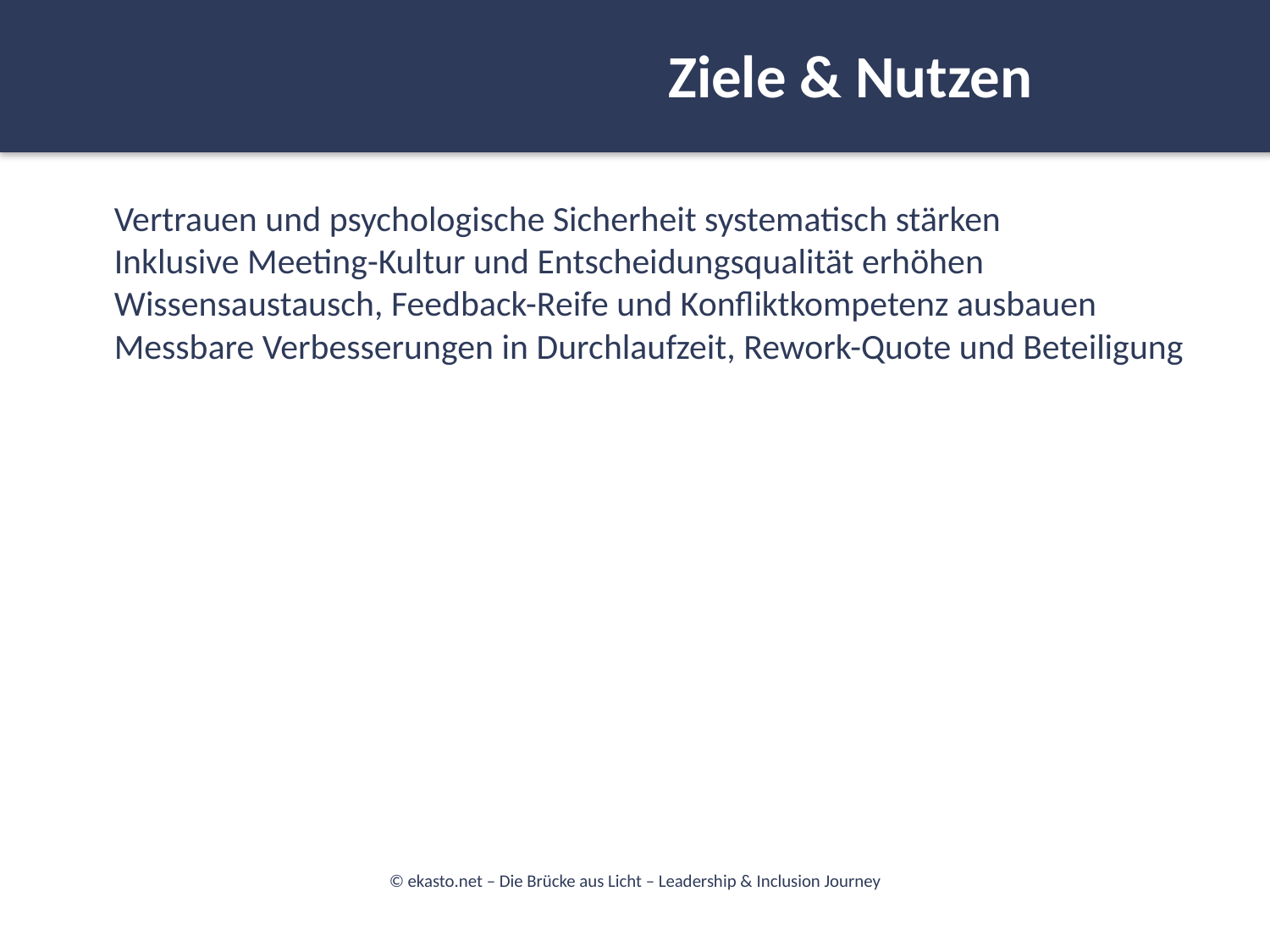

Ziele & Nutzen
#
Vertrauen und psychologische Sicherheit systematisch stärken
Inklusive Meeting-Kultur und Entscheidungsqualität erhöhen
Wissensaustausch, Feedback-Reife und Konfliktkompetenz ausbauen
Messbare Verbesserungen in Durchlaufzeit, Rework-Quote und Beteiligung
© ekasto.net – Die Brücke aus Licht – Leadership & Inclusion Journey